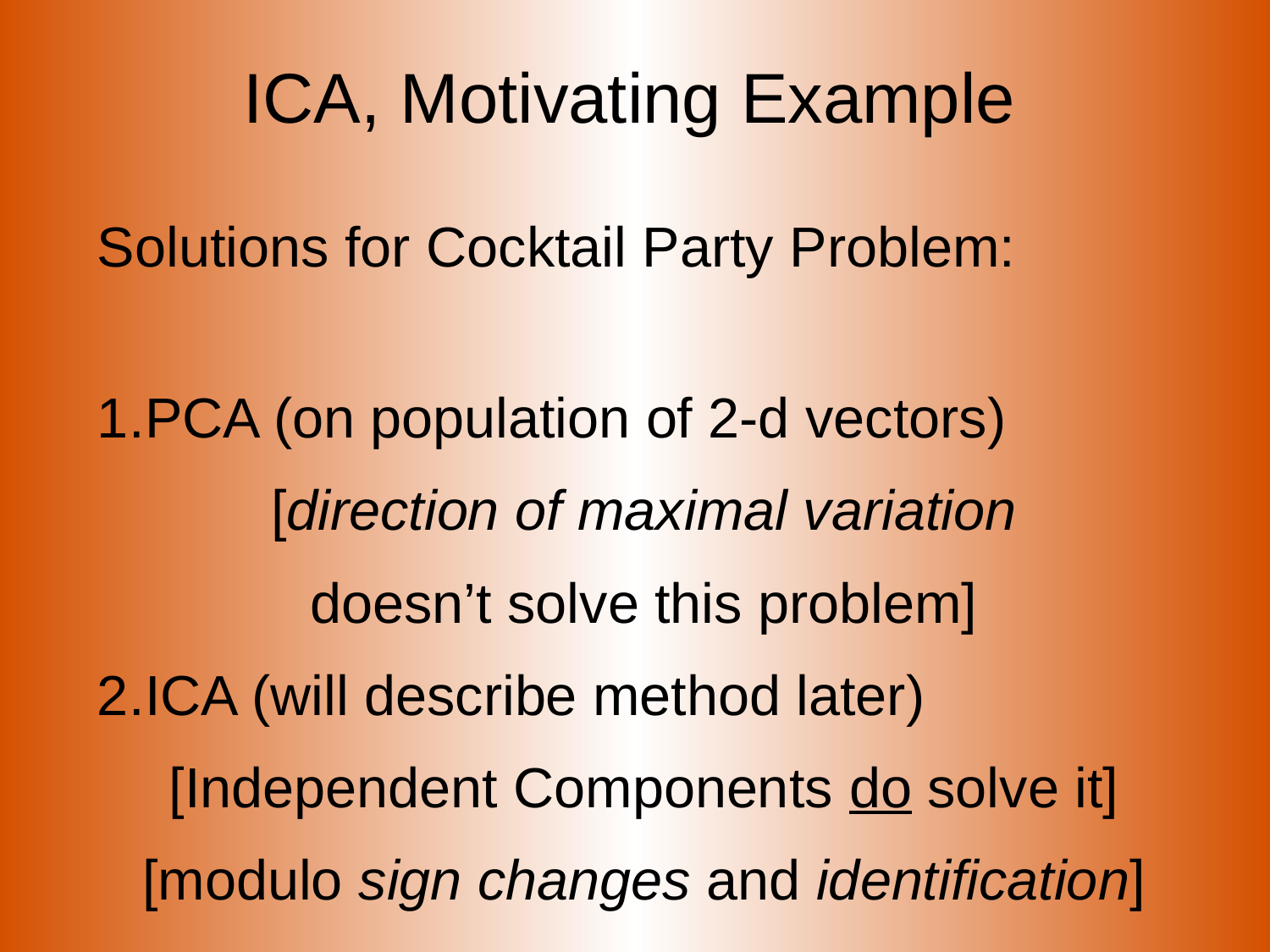

# ICA, Motivating Example
Solutions for Cocktail Party Problem:

PCA (on population of 2-d vectors)
[direction of maximal variation
doesn’t solve this problem]
ICA (will describe method later)
[Independent Components do solve it]
[modulo sign changes and identification]